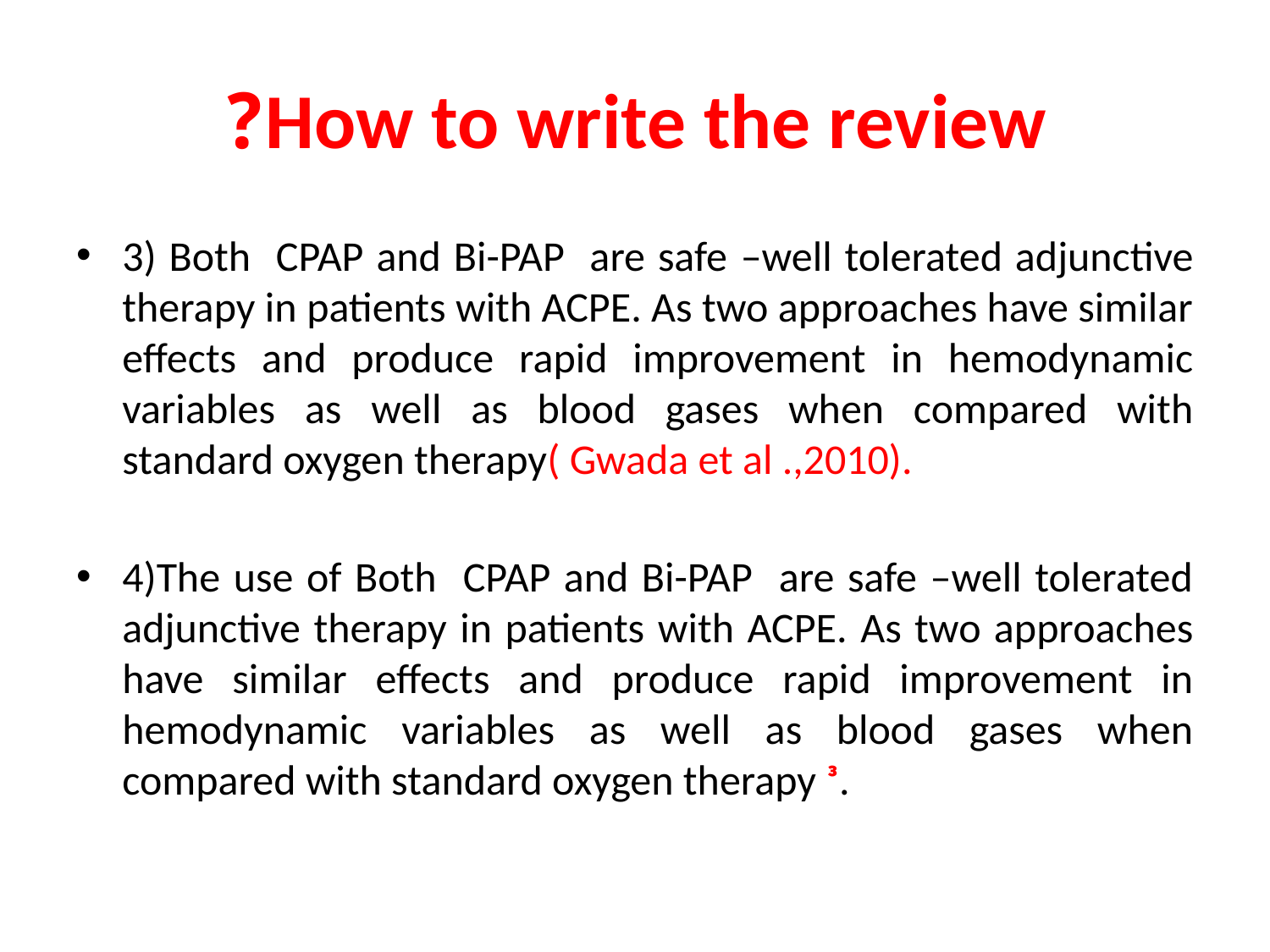

# How to write the review?
3) Both  CPAP and Bi-PAP  are safe –well tolerated adjunctive therapy in patients with ACPE. As two approaches have similar effects and produce rapid improvement in hemodynamic variables as well as blood gases when compared with standard oxygen therapy( Gwada et al .,2010).

4)The use of Both  CPAP and Bi-PAP  are safe –well tolerated adjunctive therapy in patients with ACPE. As two approaches have similar effects and produce rapid improvement in hemodynamic variables as well as blood gases when compared with standard oxygen therapy ᶟ.